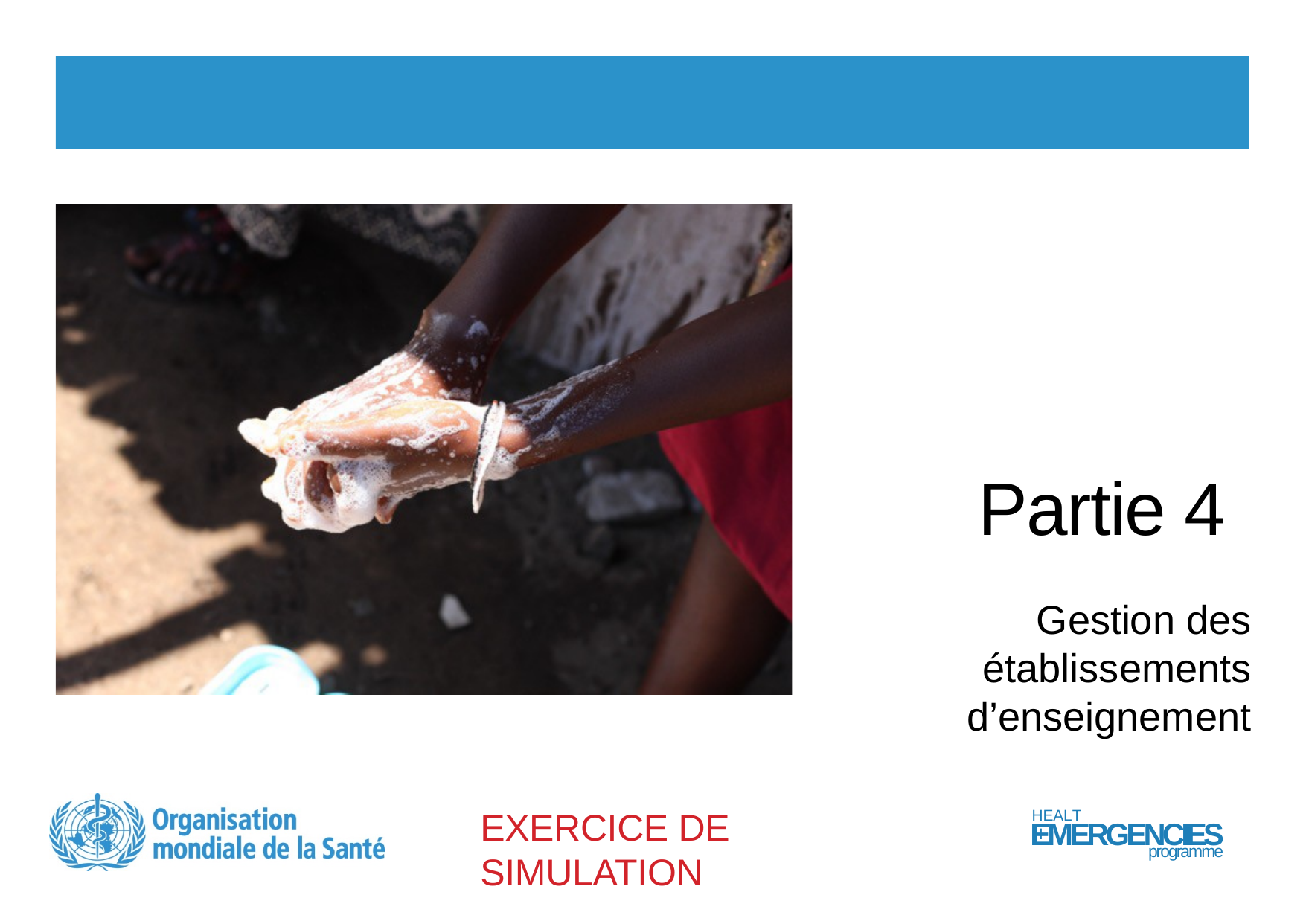

Partie 4
Gestion des établissements d’enseignement
EXERCICE DE SIMULATION
HEALTH
EMERGENCIES
programme